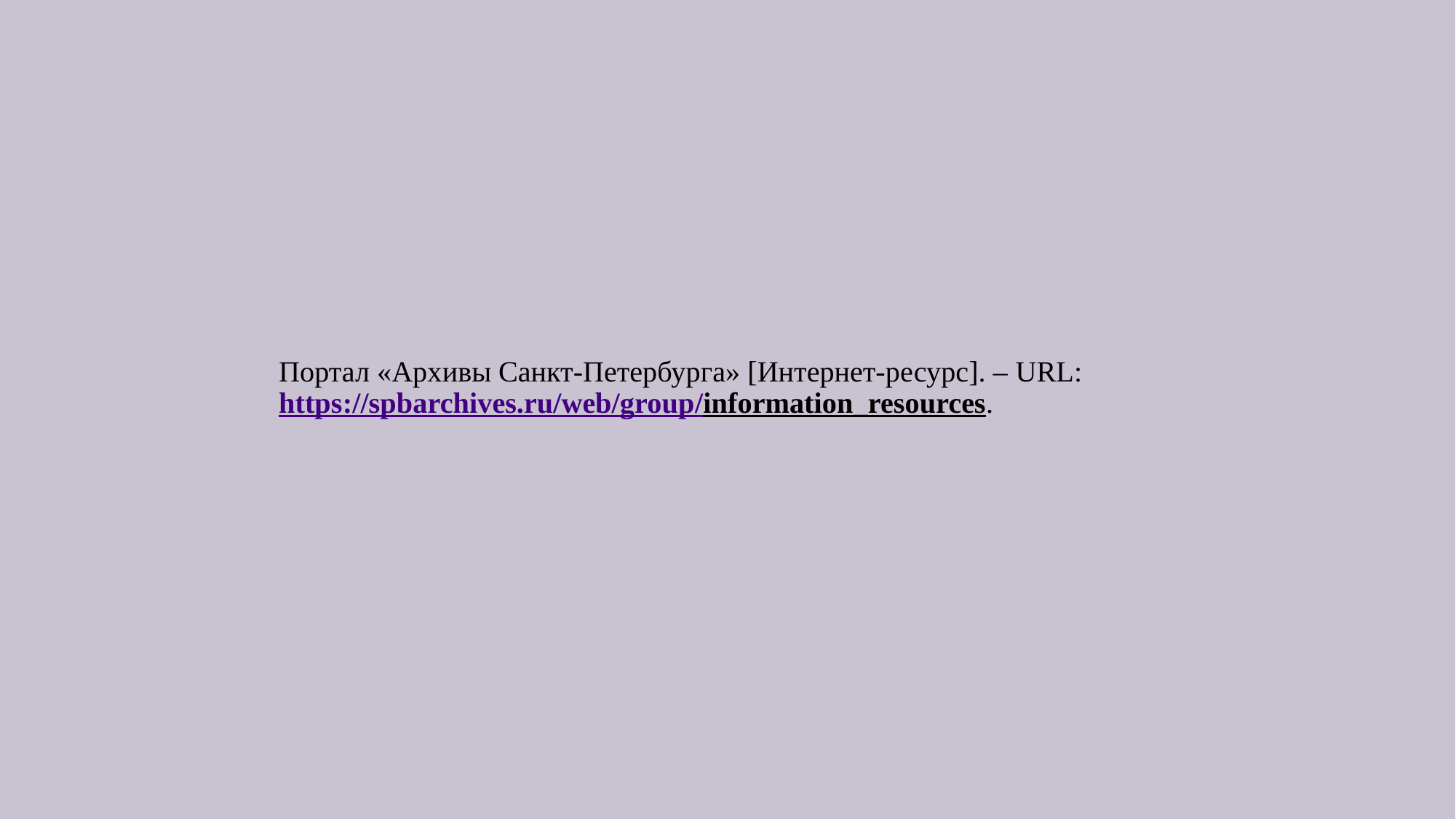

Портал «Архивы Санкт-Петербурга» [Интернет-ресурс]. – URL: https://spbarchives.ru/web/group/
information_resources.